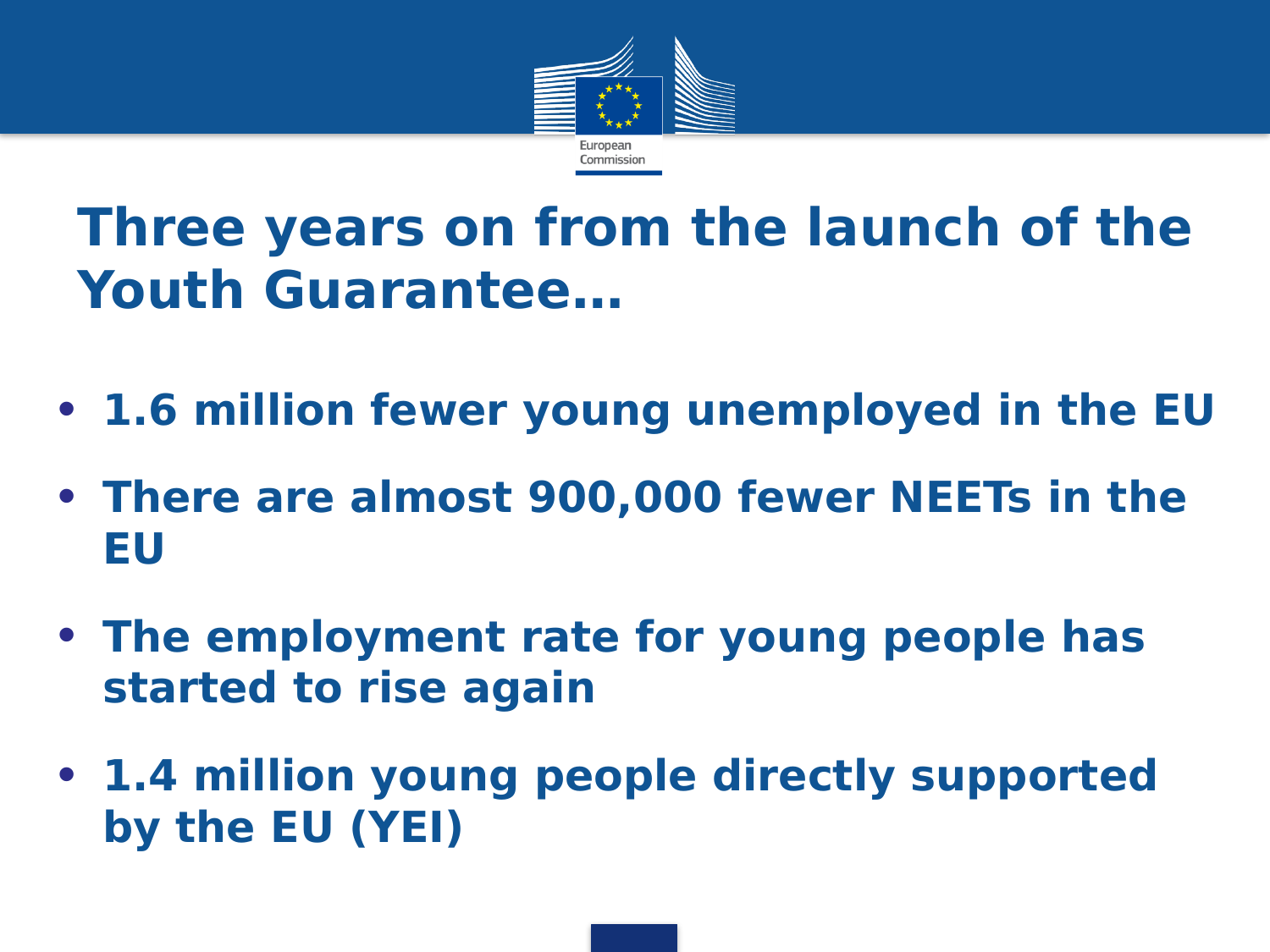

# Three years on from the launch of the Youth Guarantee…
1.6 million fewer young unemployed in the EU
There are almost 900,000 fewer NEETs in the EU
The employment rate for young people has started to rise again
1.4 million young people directly supported by the EU (YEI)